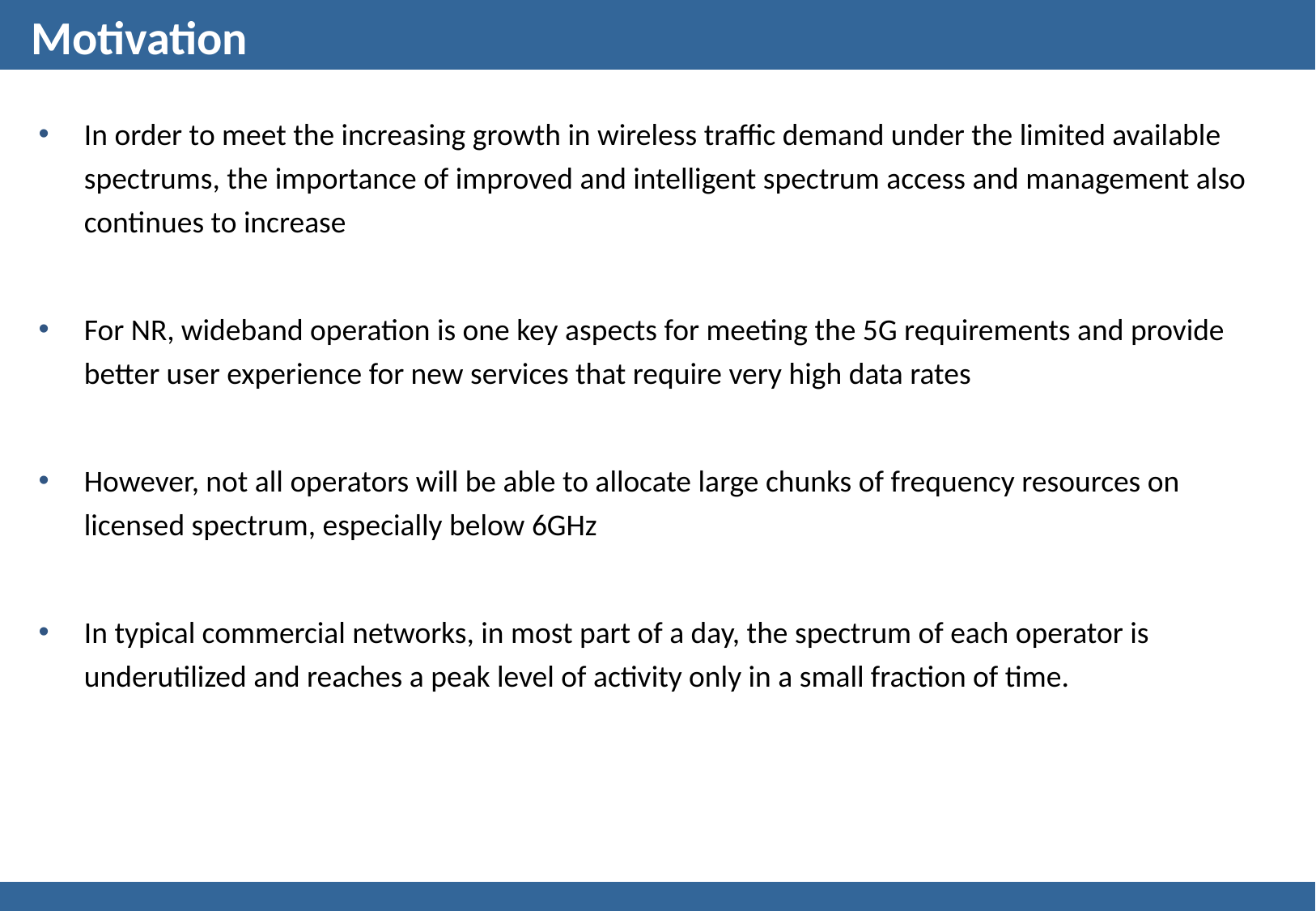

# Motivation
In order to meet the increasing growth in wireless traffic demand under the limited available spectrums, the importance of improved and intelligent spectrum access and management also continues to increase

For NR, wideband operation is one key aspects for meeting the 5G requirements and provide better user experience for new services that require very high data rates

However, not all operators will be able to allocate large chunks of frequency resources on licensed spectrum, especially below 6GHz

In typical commercial networks, in most part of a day, the spectrum of each operator is underutilized and reaches a peak level of activity only in a small fraction of time.